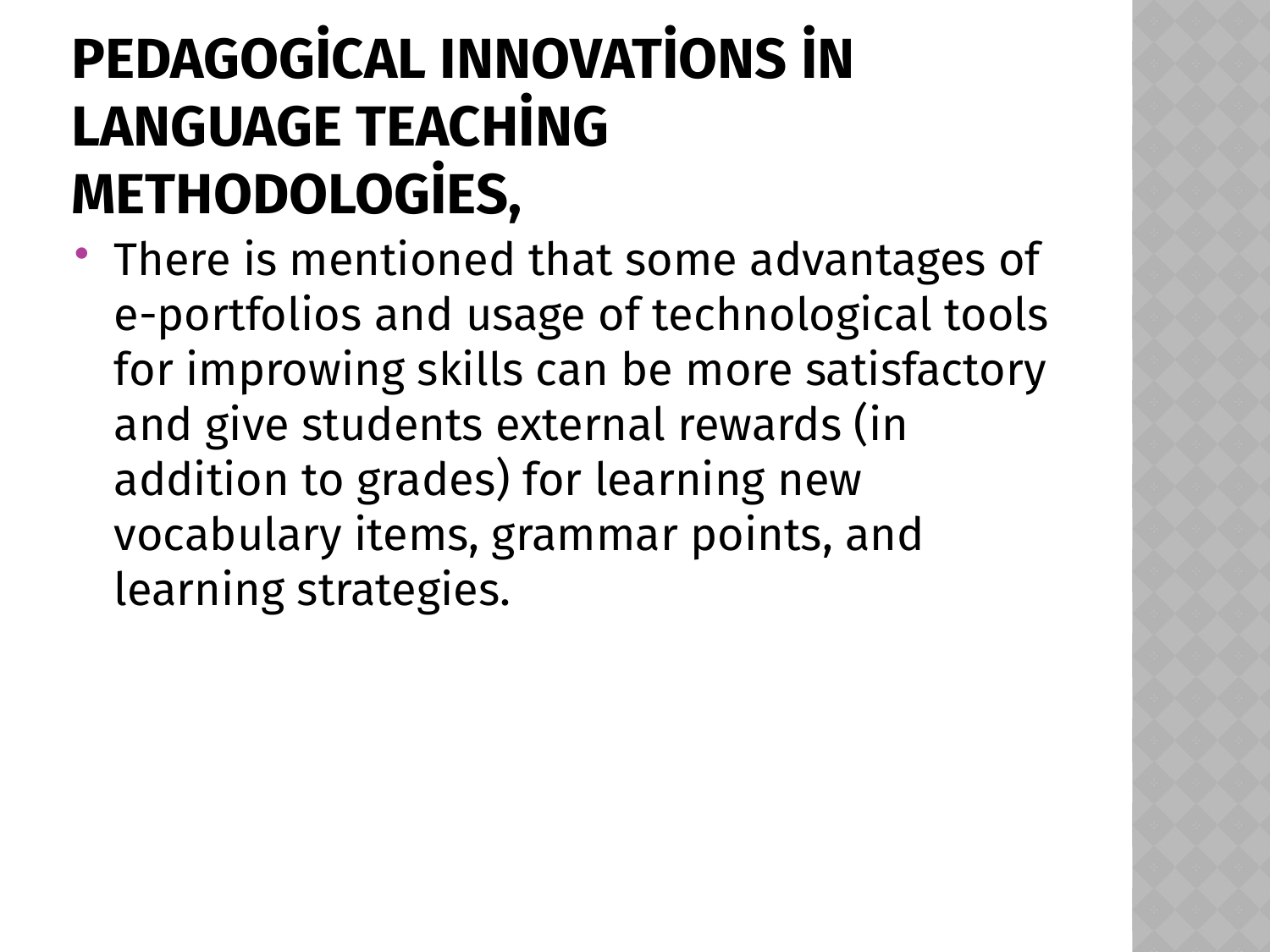

# Pedagogical Innovations in Language Teaching Methodologies,
There is mentioned that some advantages of e-portfolios and usage of technological tools for improwing skills can be more satisfactory and give students external rewards (in addition to grades) for learning new vocabulary items, grammar points, and learning strategies.